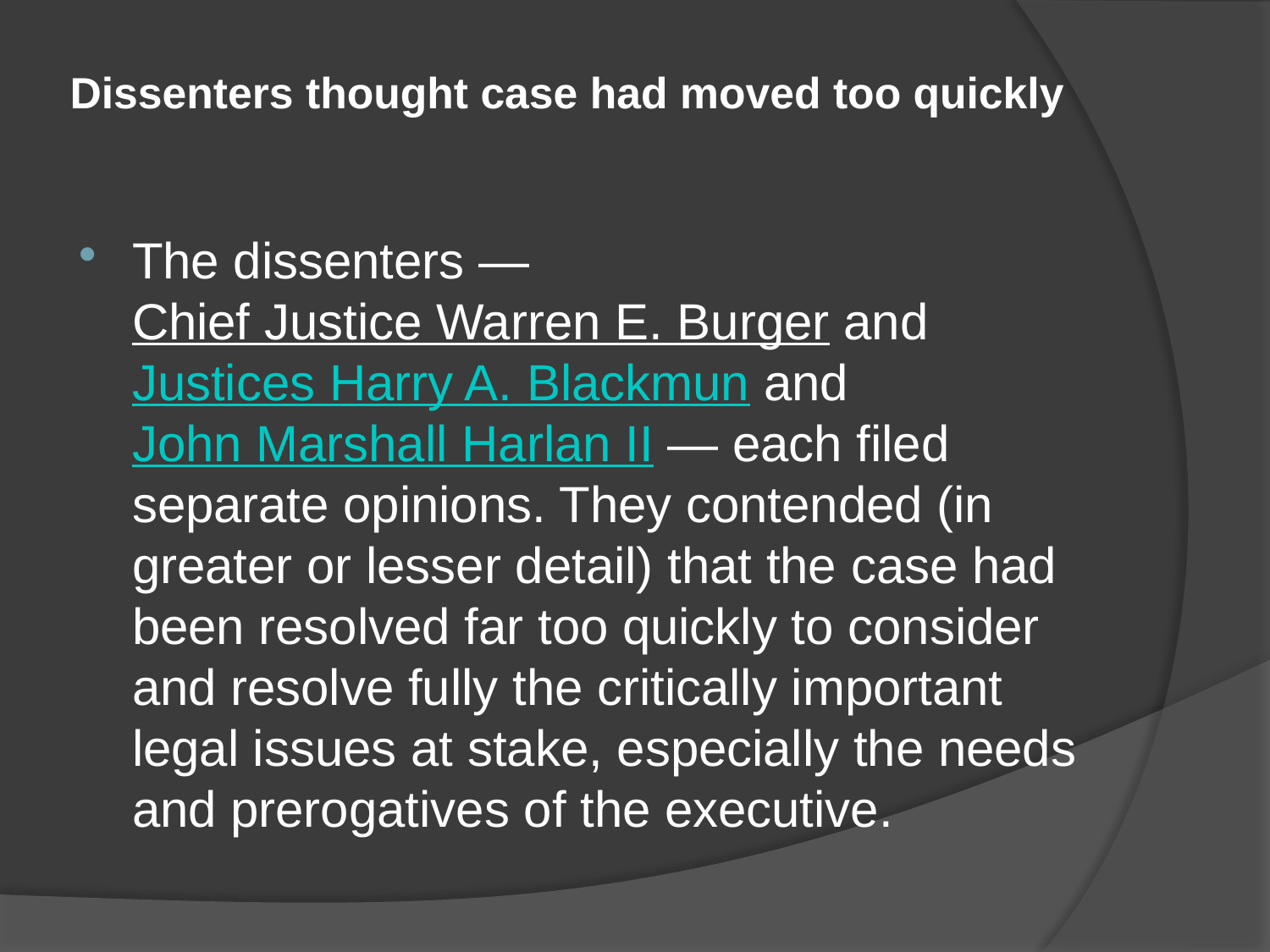

# Dissenters thought case had moved too quickly
The dissenters — Chief Justice Warren E. Burger and Justices Harry A. Blackmun and John Marshall Harlan II — each filed separate opinions. They contended (in greater or lesser detail) that the case had been resolved far too quickly to consider and resolve fully the critically important legal issues at stake, especially the needs and prerogatives of the executive.